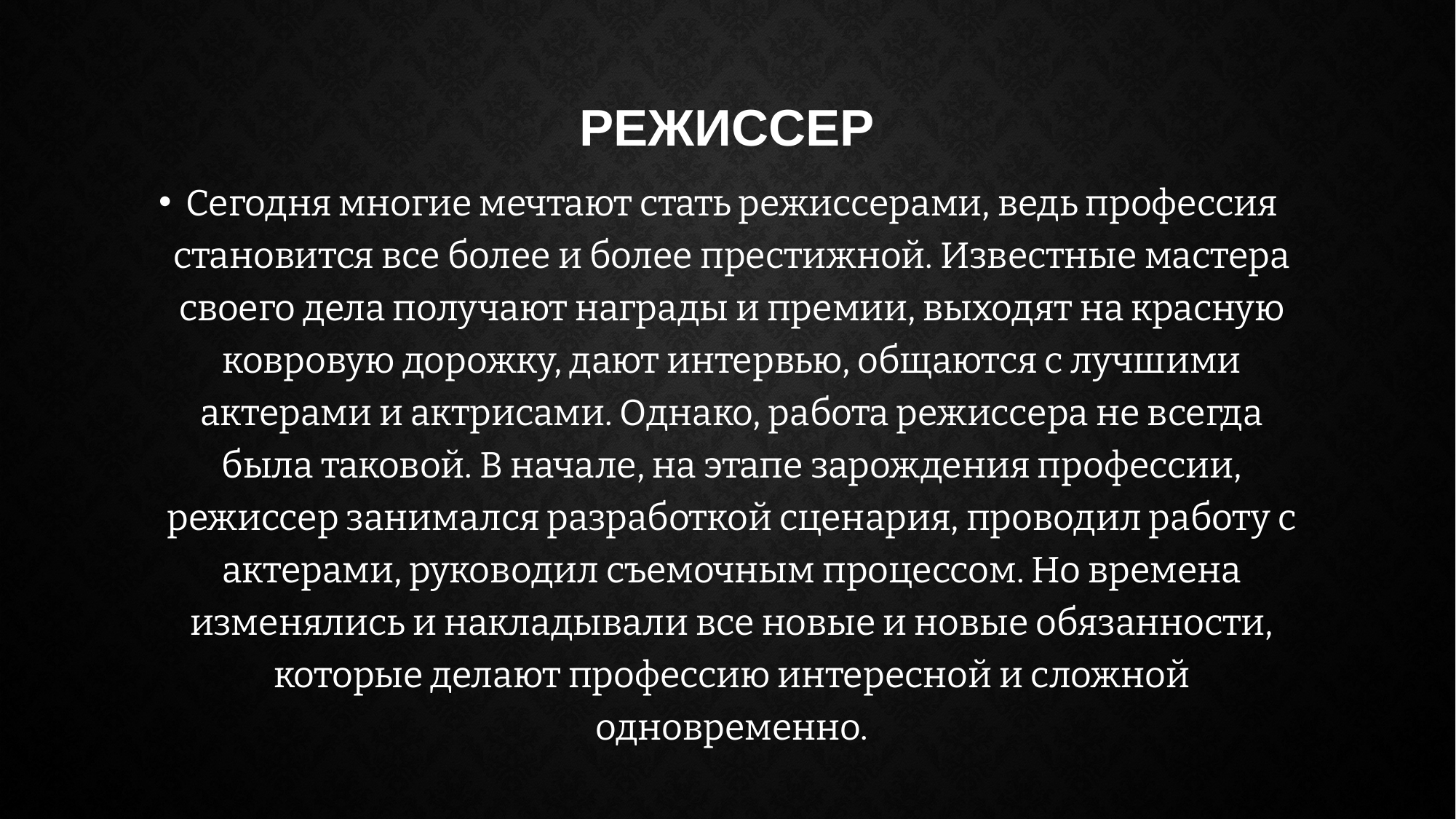

# РЕЖИССЕР
Сегодня многие мечтают стать режиссерами, ведь профессия становится все более и более престижной. Известные мастера своего дела получают награды и премии, выходят на красную ковровую дорожку, дают интервью, общаются с лучшими актерами и актрисами. Однако, работа режиссера не всегда была таковой. В начале, на этапе зарождения профессии, режиссер занимался разработкой сценария, проводил работу с актерами, руководил съемочным процессом. Но времена изменялись и накладывали все новые и новые обязанности, которые делают профессию интересной и сложной одновременно.